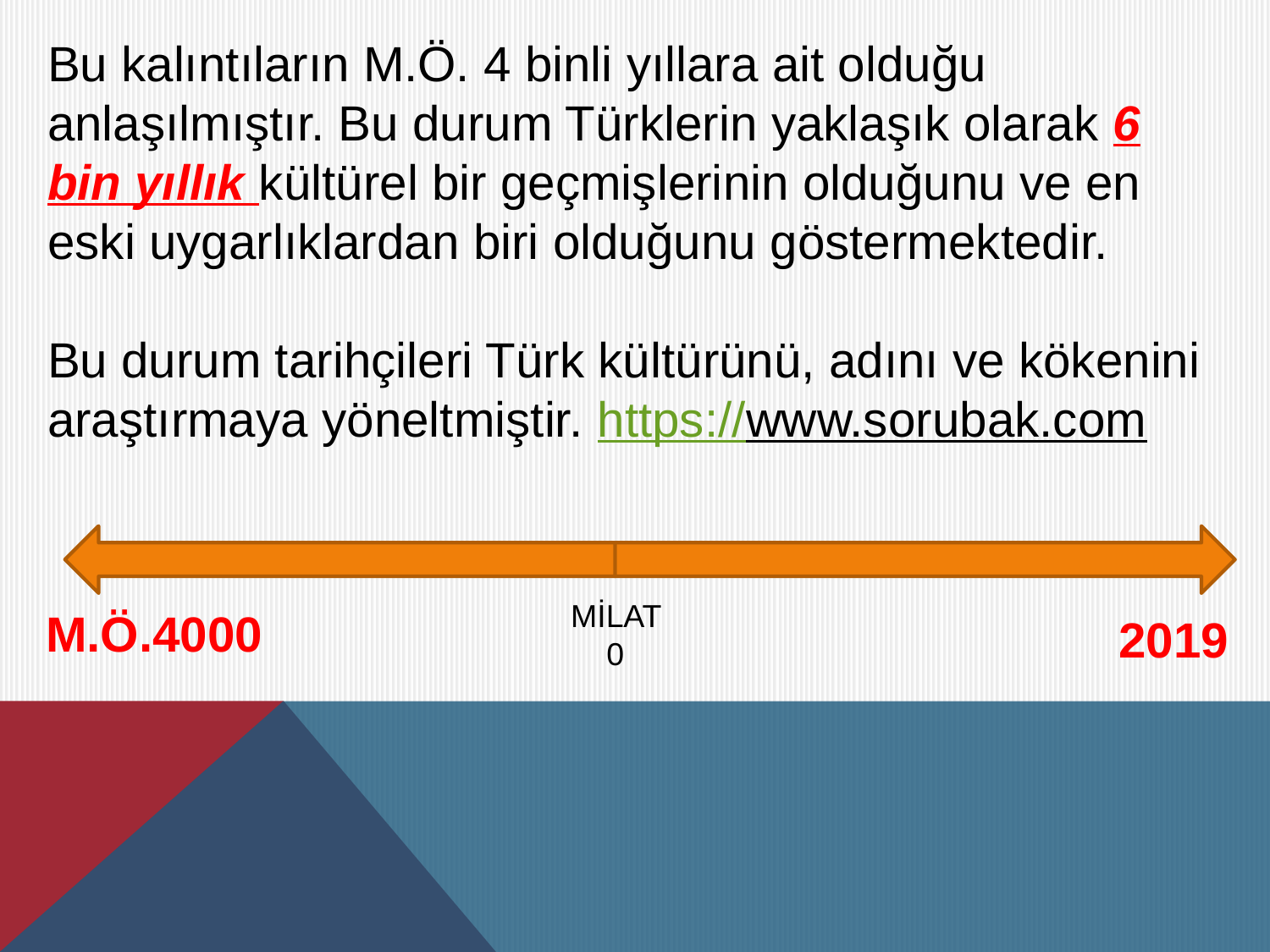

Bu kalıntıların M.Ö. 4 binli yıllara ait olduğu anlaşılmıştır. Bu durum Türklerin yaklaşık olarak 6 bin yıllık kültürel bir geçmişlerinin olduğunu ve en eski uygarlıklardan biri olduğunu göstermektedir.

Bu durum tarihçileri Türk kültürünü, adını ve kökenini araştırmaya yöneltmiştir. https://www.sorubak.com

MİLAT
    0
M.Ö.4000
2019